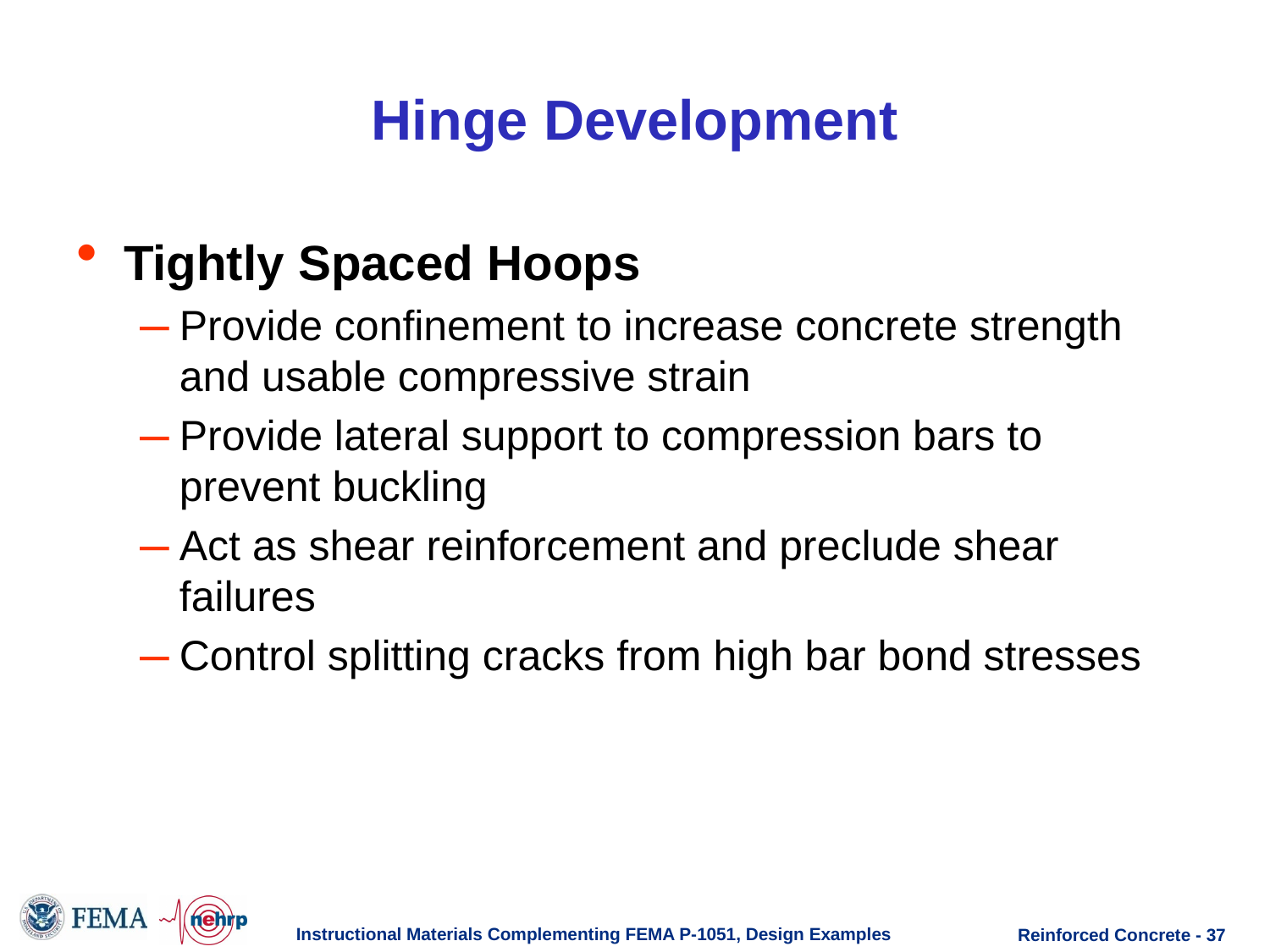

# Hinge Development
Tightly Spaced Hoops
Provide confinement to increase concrete strength and usable compressive strain
Provide lateral support to compression bars to prevent buckling
Act as shear reinforcement and preclude shear failures
Control splitting cracks from high bar bond stresses
Instructional Materials Complementing FEMA P-1051, Design Examples